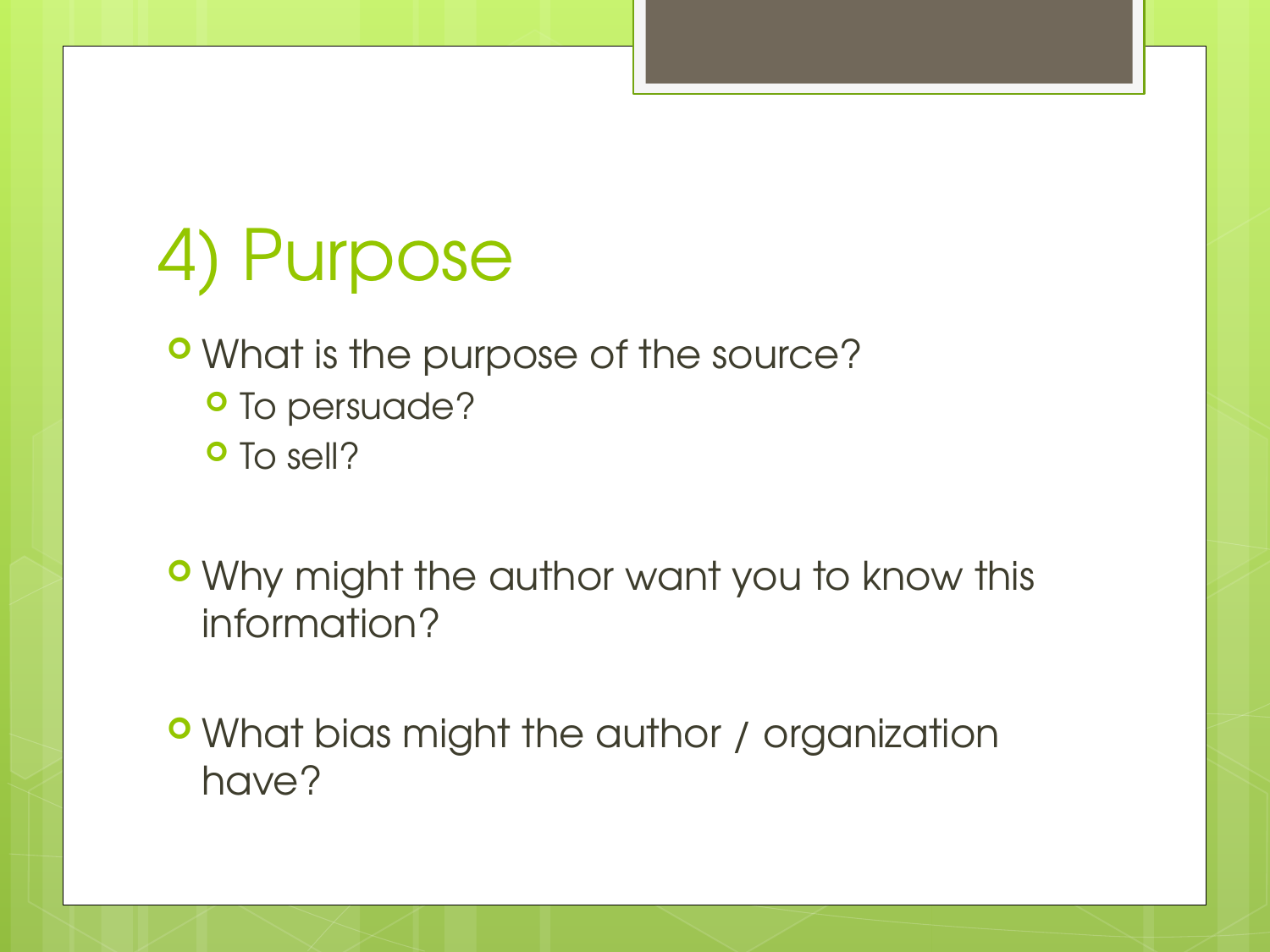

# 4) Purpose
What is the purpose of the source?
To persuade?
To sell?

Why might the author want you to know this information?

What bias might the author / organization have?